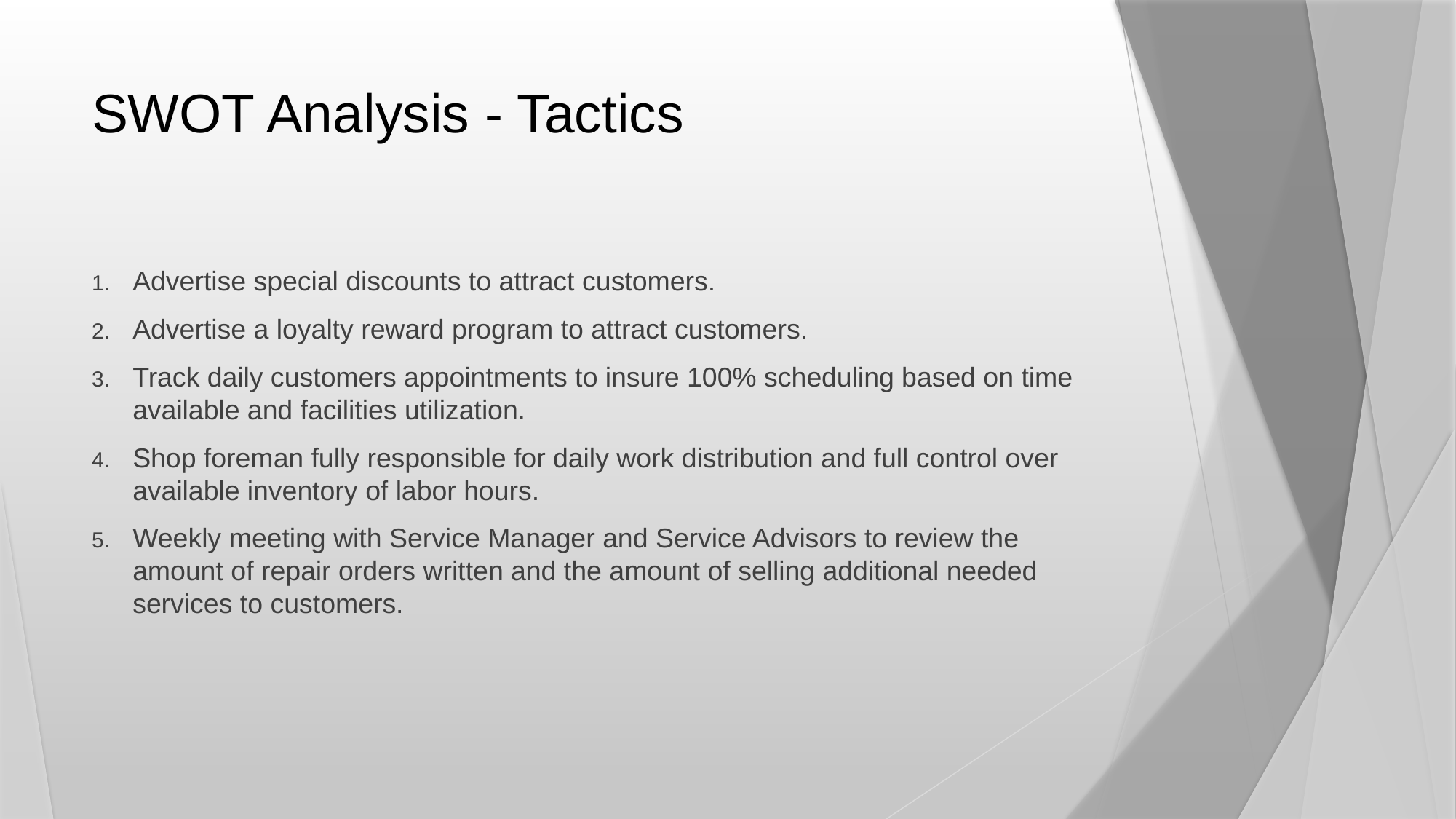

# SWOT Analysis - Tactics
Advertise special discounts to attract customers.
Advertise a loyalty reward program to attract customers.
Track daily customers appointments to insure 100% scheduling based on time available and facilities utilization.
Shop foreman fully responsible for daily work distribution and full control over available inventory of labor hours.
Weekly meeting with Service Manager and Service Advisors to review the amount of repair orders written and the amount of selling additional needed services to customers.